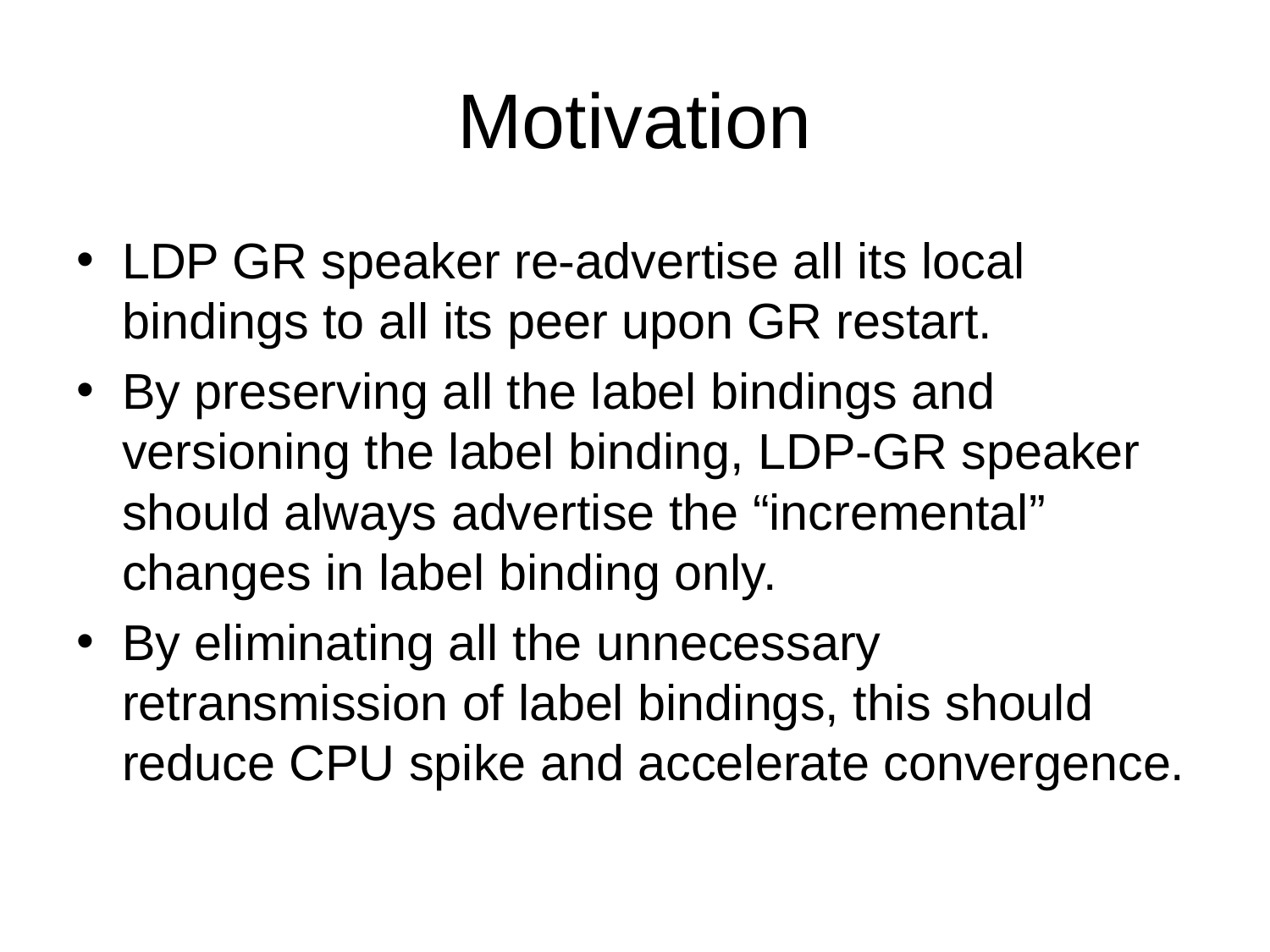

# Motivation
LDP GR speaker re-advertise all its local bindings to all its peer upon GR restart.
By preserving all the label bindings and versioning the label binding, LDP-GR speaker should always advertise the “incremental” changes in label binding only.
By eliminating all the unnecessary retransmission of label bindings, this should reduce CPU spike and accelerate convergence.